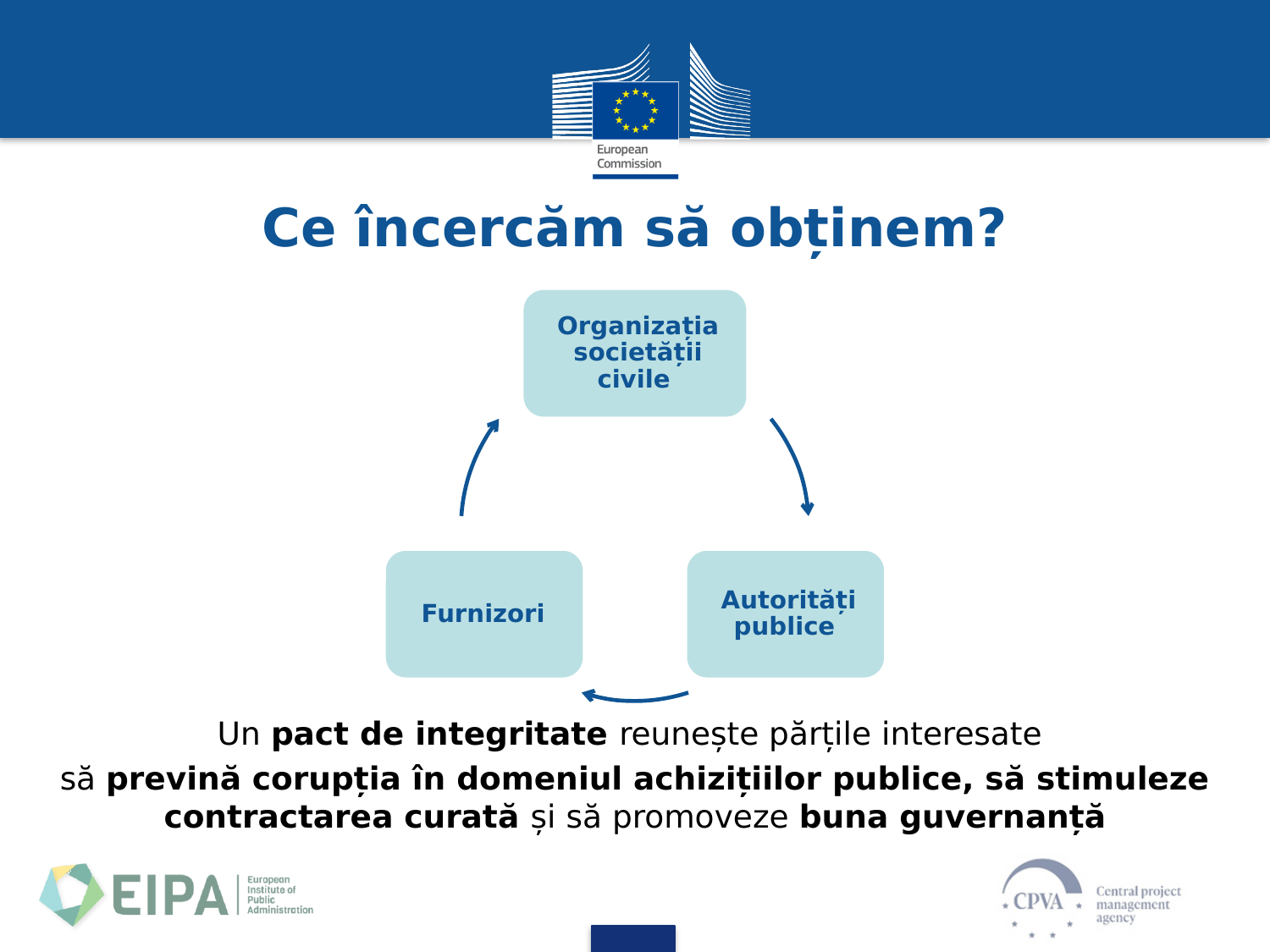

# Ce încercăm să obținem?
Organizația societății civile
Autorități publice
Furnizori
Un pact de integritate reunește părțile interesate
să prevină corupția în domeniul achizițiilor publice, să stimuleze contractarea curată și să promoveze buna guvernanță